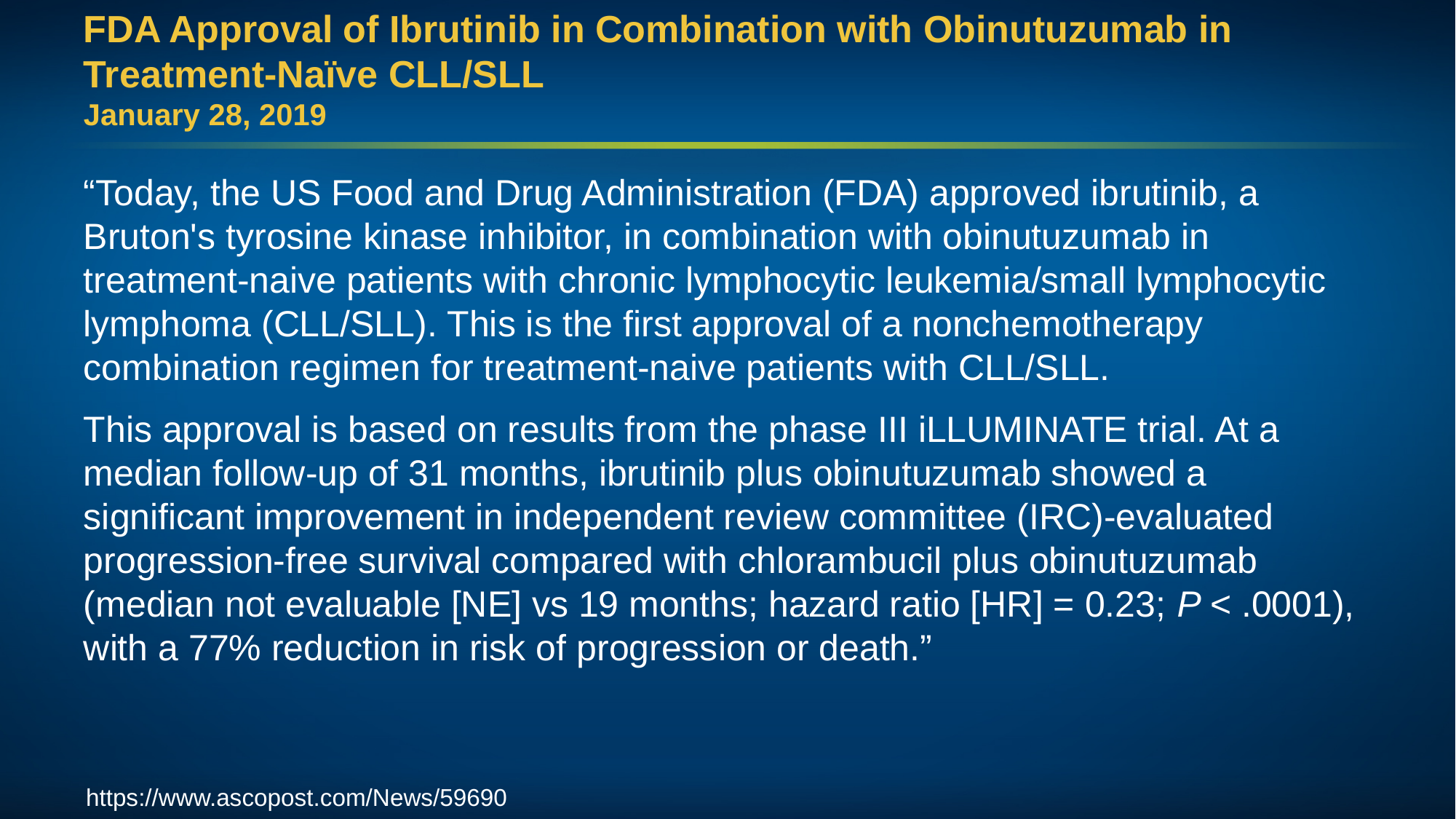

# FDA Approval of Ibrutinib in Combination with Obinutuzumab in Treatment-Naïve CLL/SLL January 28, 2019
“Today, the US Food and Drug Administration (FDA) approved ibrutinib, a Bruton's tyrosine kinase inhibitor, in combination with obinutuzumab in treatment-naive patients with chronic lymphocytic leukemia/small lymphocytic lymphoma (CLL/SLL). This is the first approval of a nonchemotherapy combination regimen for treatment-naive patients with CLL/SLL.
This approval is based on results from the phase III iLLUMINATE trial. At a median follow-up of 31 months, ibrutinib plus obinutuzumab showed a significant improvement in independent review committee (IRC)-evaluated progression-free survival compared with chlorambucil plus obinutuzumab (median not evaluable [NE] vs 19 months; hazard ratio [HR] = 0.23; P < .0001), with a 77% reduction in risk of progression or death.”
https://www.ascopost.com/News/59690